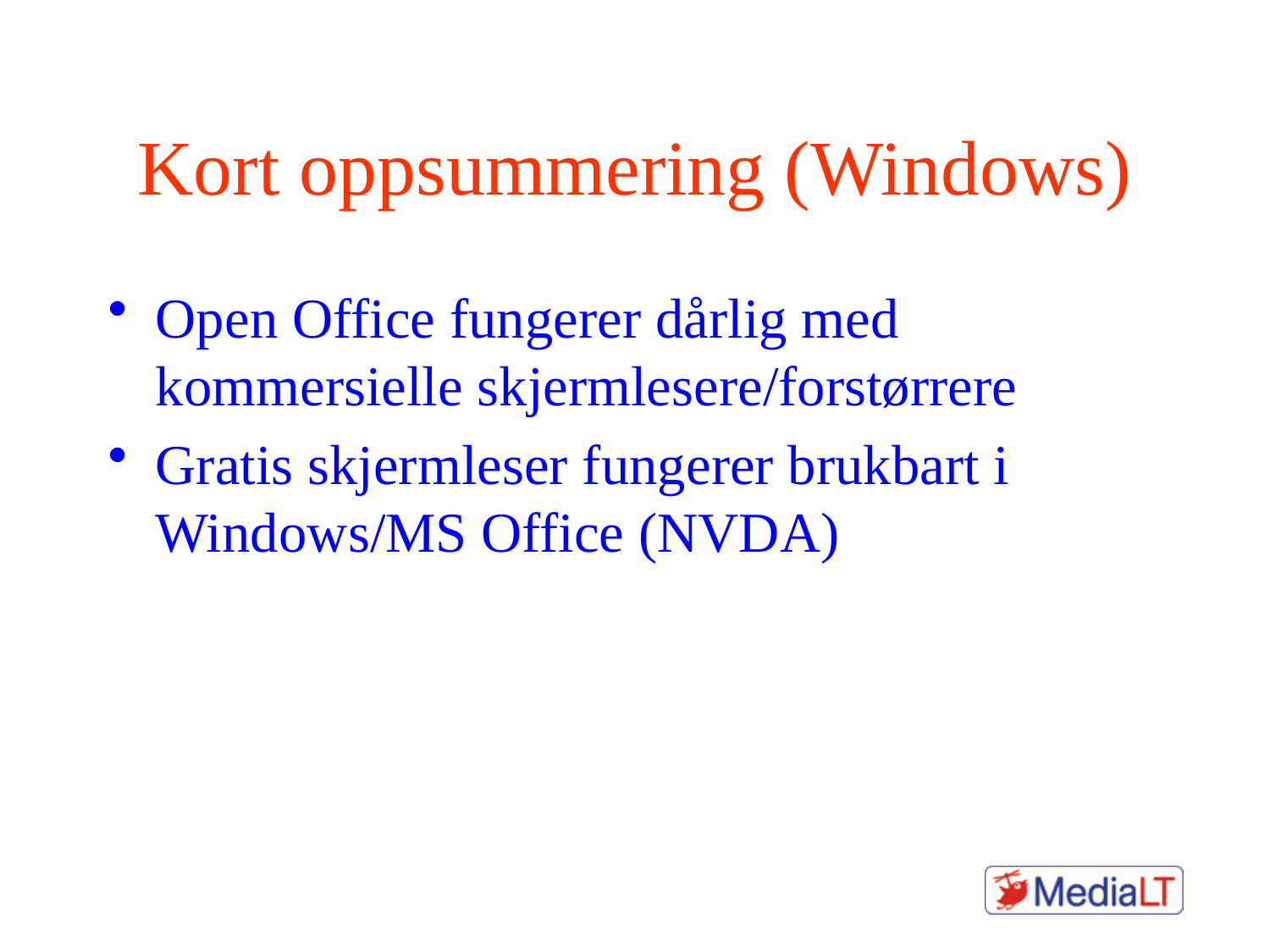

# Kort oppsummering (Windows)
Open Office fungerer dårlig med kommersielle skjermlesere/forstørrere
Gratis skjermleser fungerer brukbart i Windows/MS Office (NVDA)